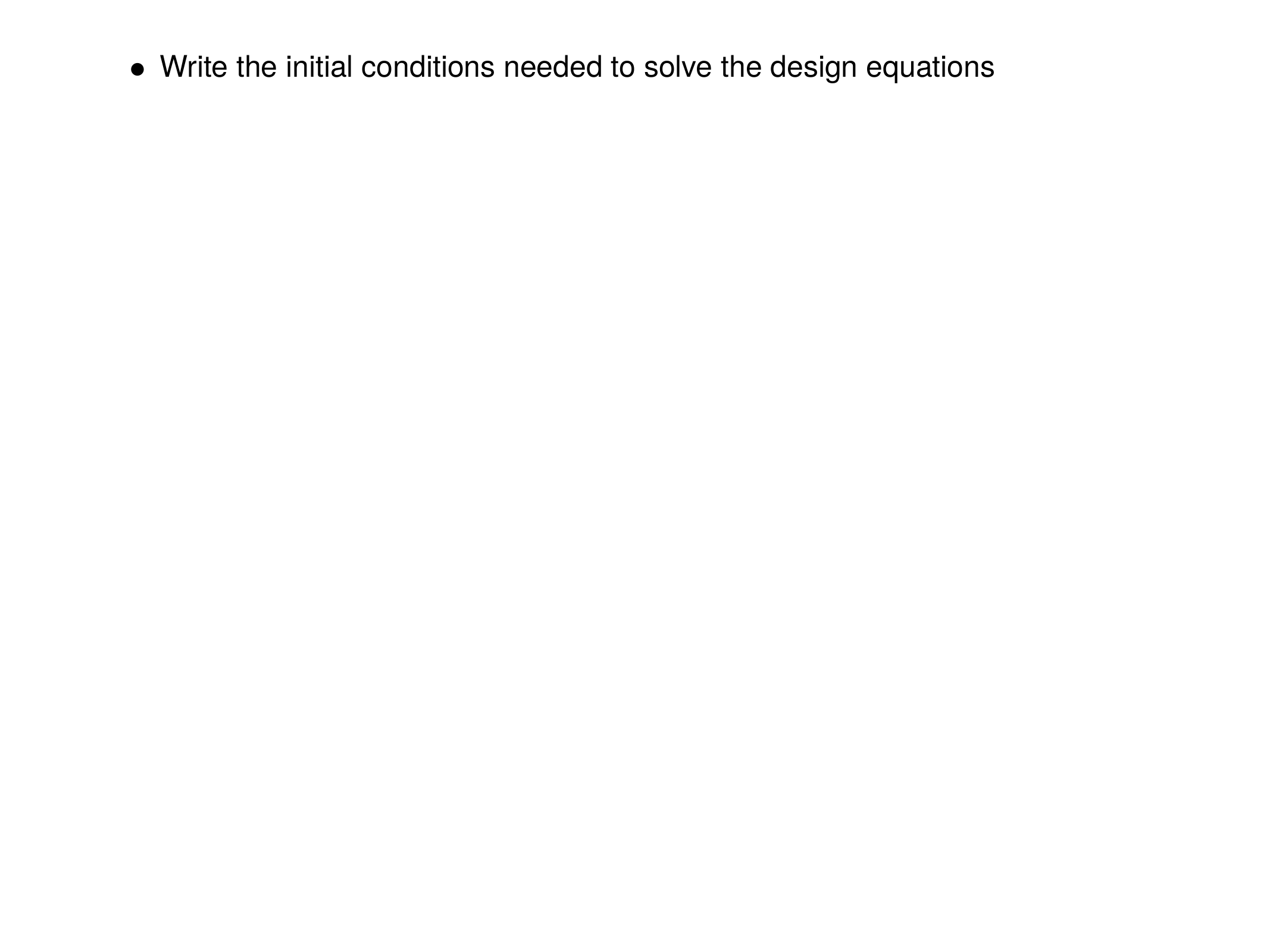

Write the initial conditions needed to solve the design equations